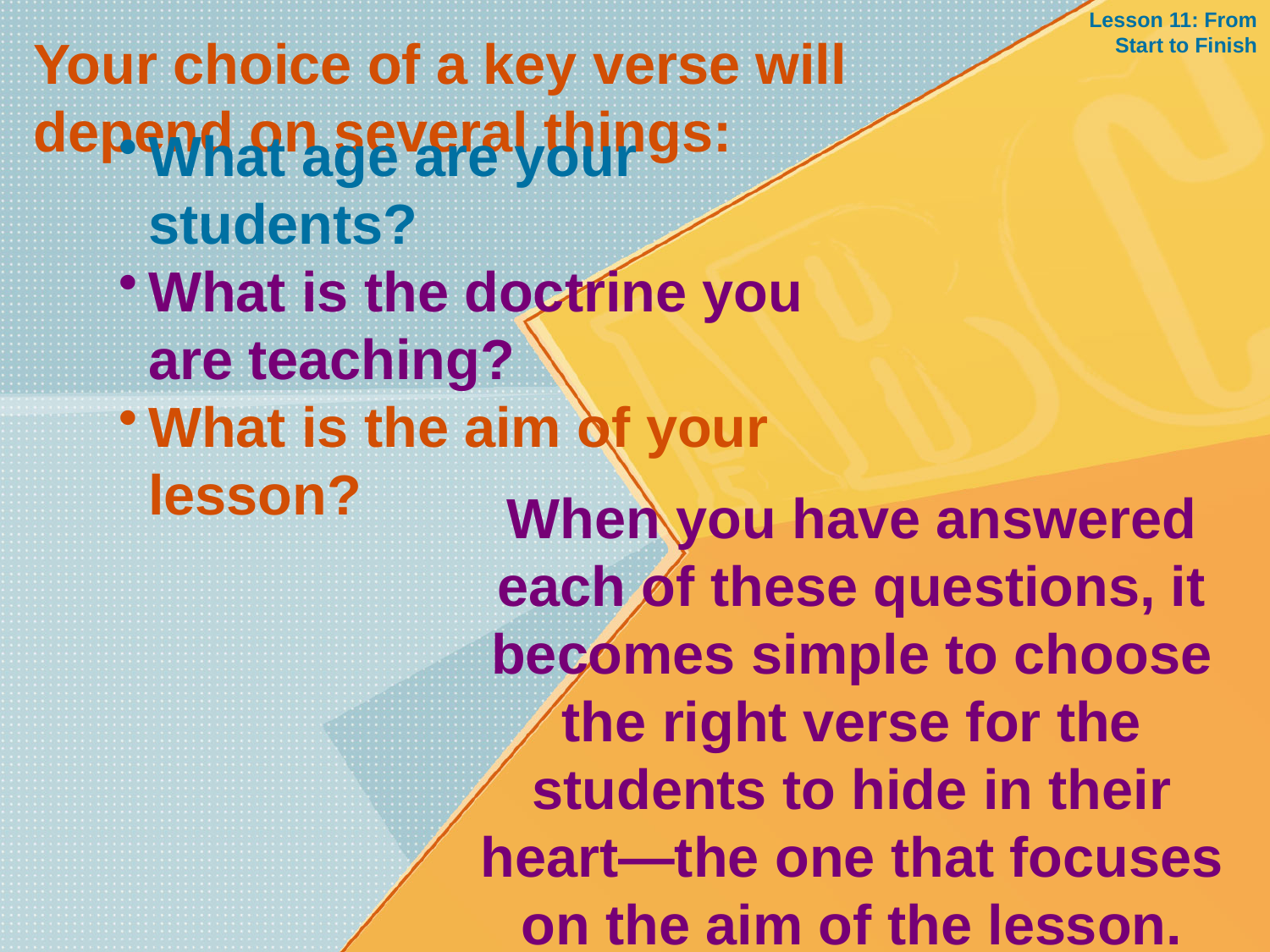

Lesson 11: From Start to Finish
Your choice of a key verse will depend on several things:
What age are your students?
What is the doctrine you are teaching?
What is the aim of your lesson?
When you have answered each of these questions, it becomes simple to choose the right verse for the students to hide in their heart—the one that focuses on the aim of the lesson.